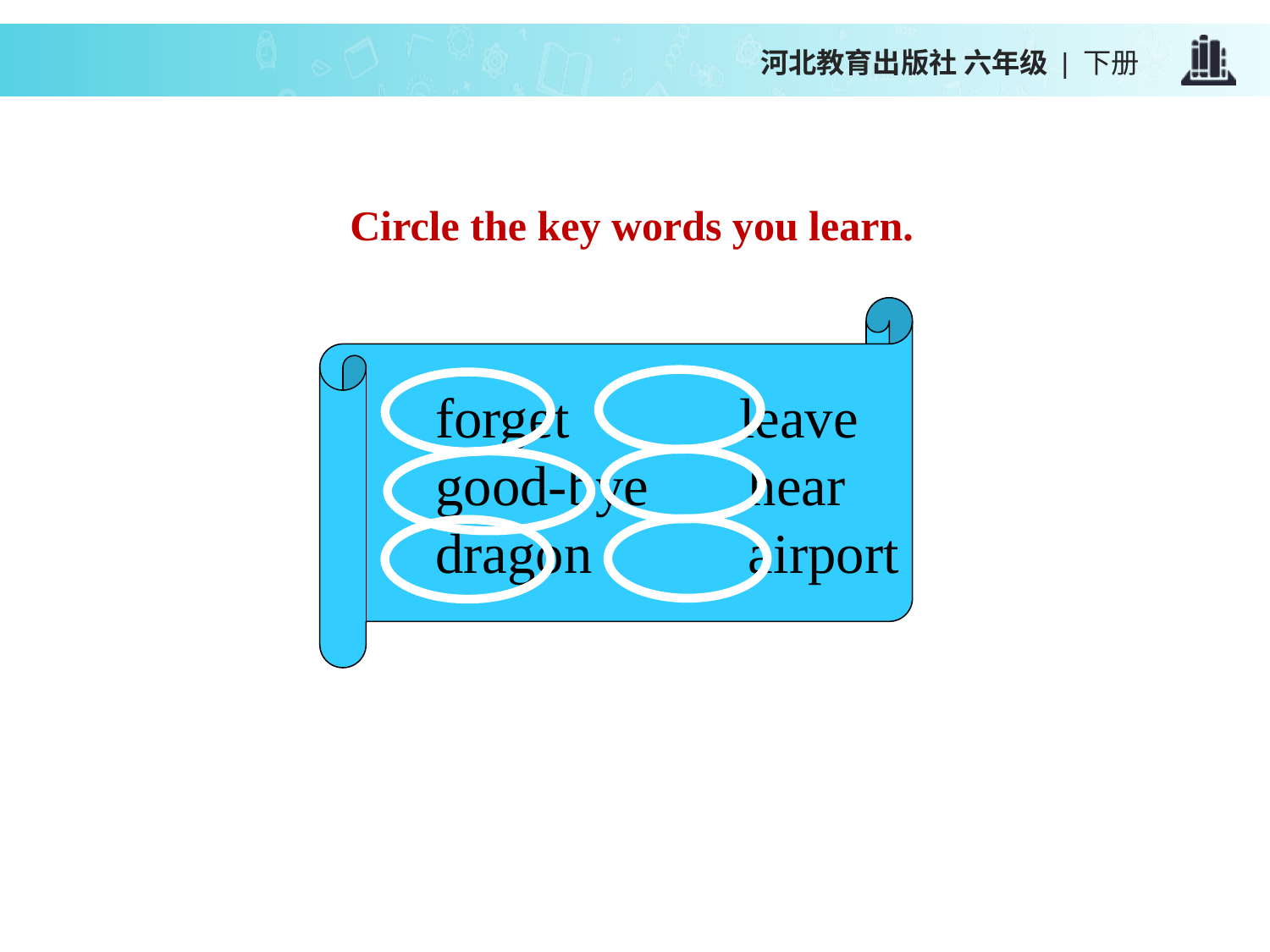

Circle the key words you learn.
    forget            leave
    good-bye       hear
    dragon           airport